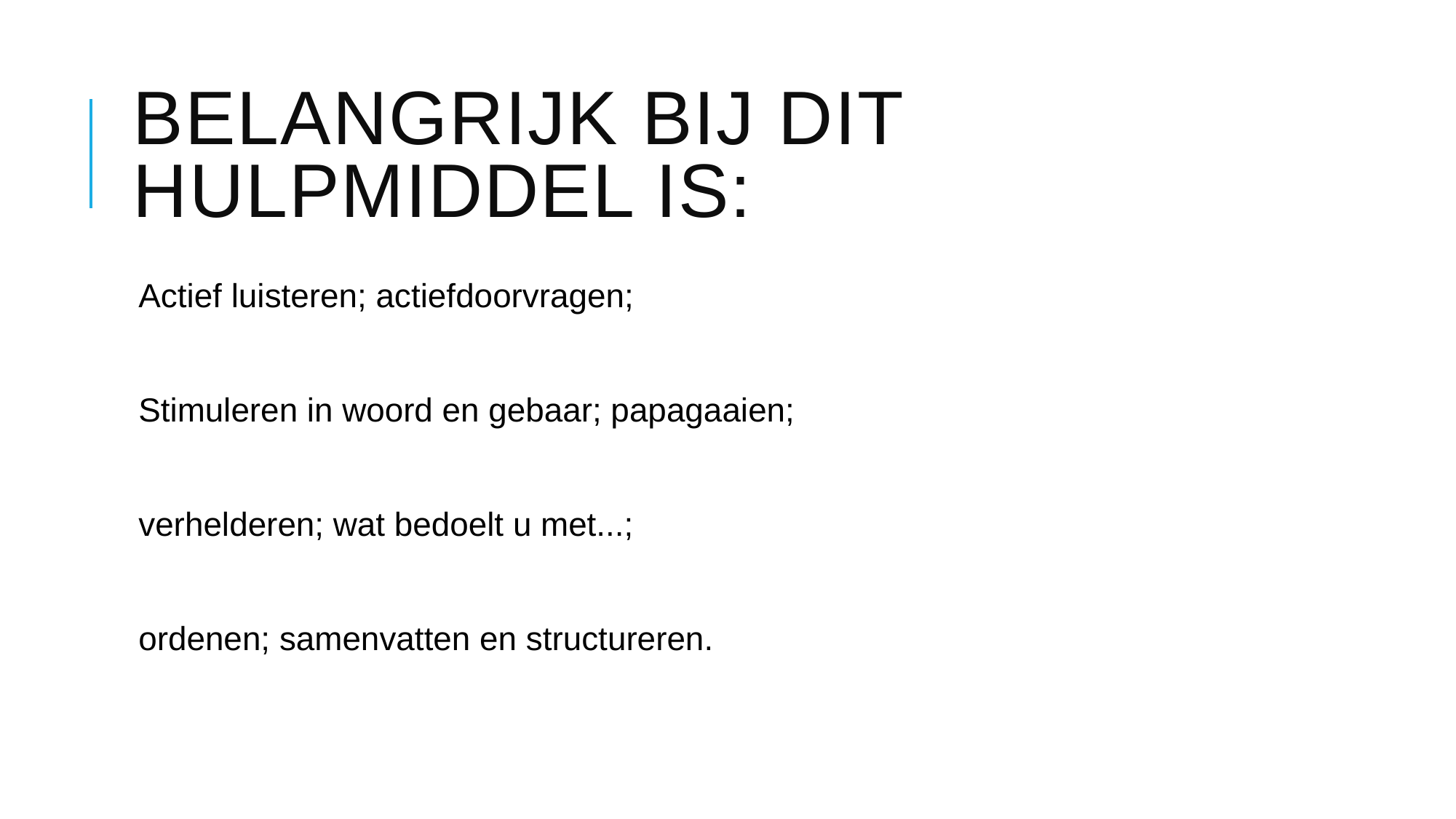

# Belangrijk bij dit hulpmiddel is:
Actief luisteren; actiefdoorvragen;

Stimuleren in woord en gebaar; papagaaien;

verhelderen; wat bedoelt u met...;

ordenen; samenvatten en structureren.